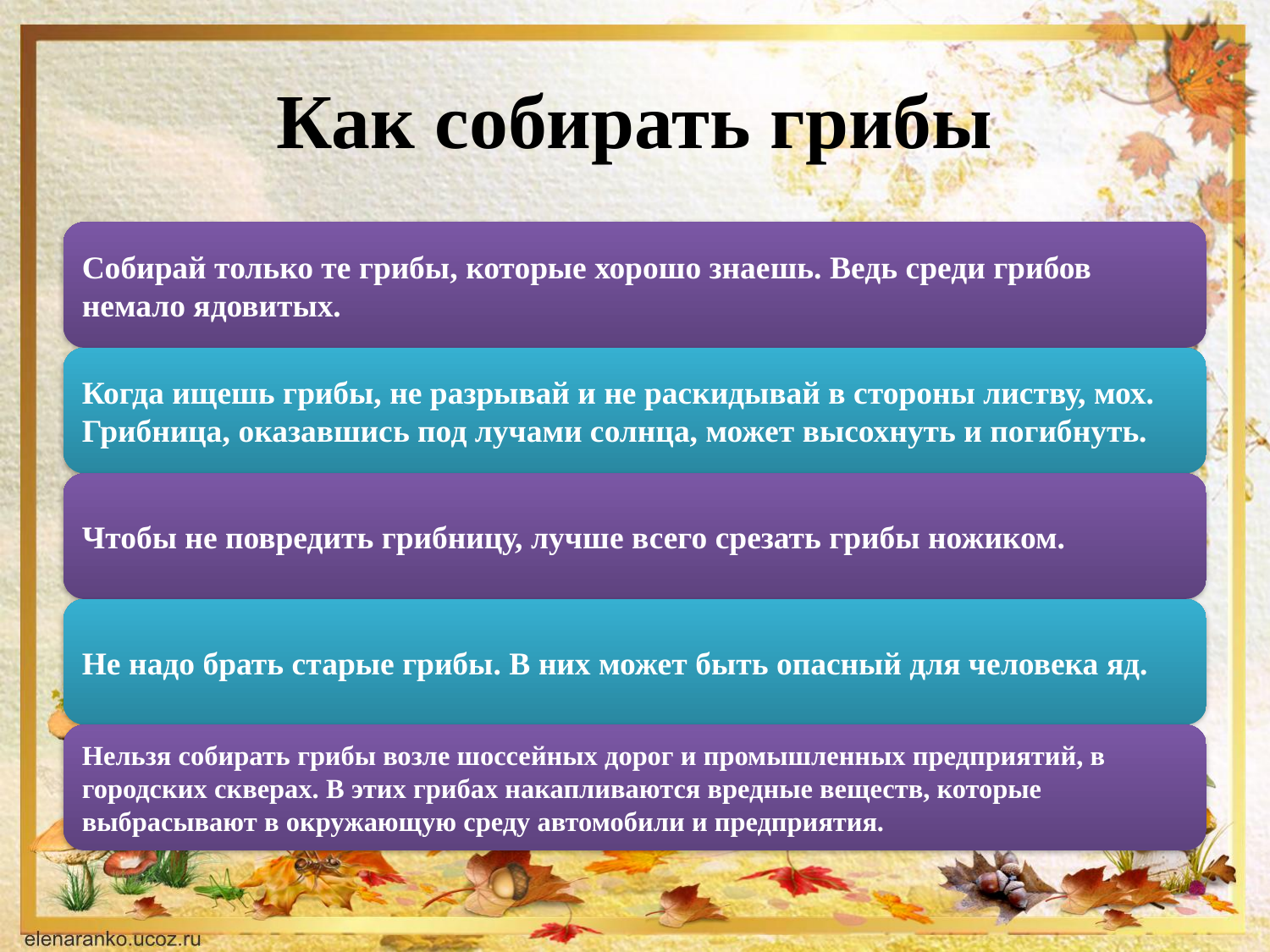

# Как собирать грибы

Собирай только те грибы, которые хорошо знаешь. Ведь среди грибов немало ядовитых.
Когда ищешь грибы, не разрывай и не раскидывай в стороны листву, мох. Грибница, оказавшись под лучами солнца, может высохнуть и погибнуть.
Чтобы не повредить грибницу, лучше всего срезать грибы ножиком.
Не надо брать старые грибы. В них может быть опасный для человека яд.
Нельзя собирать грибы возле шоссейных дорог и промышленных предприятий, в городских скверах. В этих грибах накапливаются вредные веществ, которые выбрасывают в окружающую среду автомобили и предприятия.